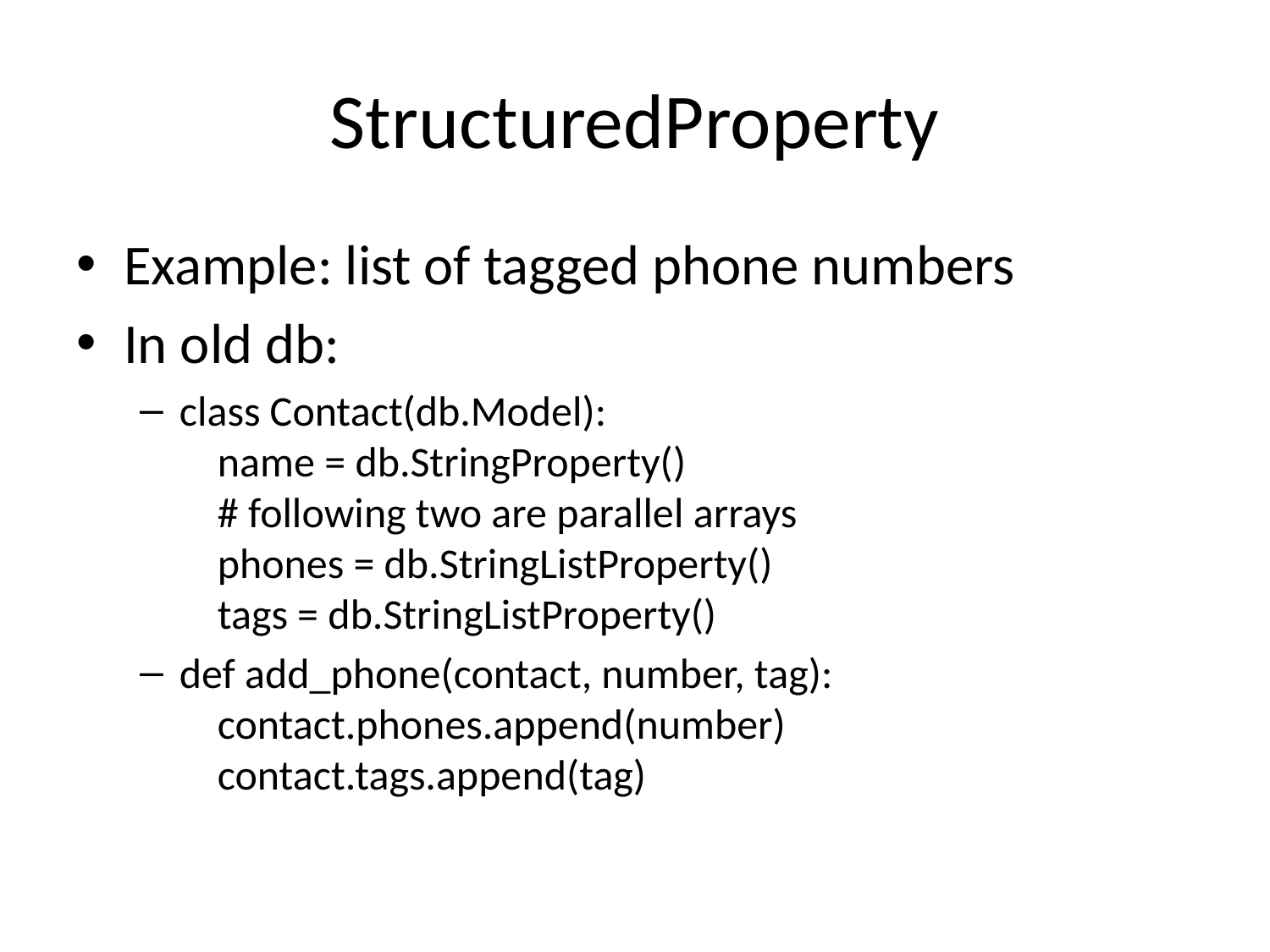

# StructuredProperty
Example: list of tagged phone numbers
In old db:
class Contact(db.Model):
    name = db.StringProperty()
    # following two are parallel arrays
    phones = db.StringListProperty()
    tags = db.StringListProperty()
def add_phone(contact, number, tag):
    contact.phones.append(number)
    contact.tags.append(tag)